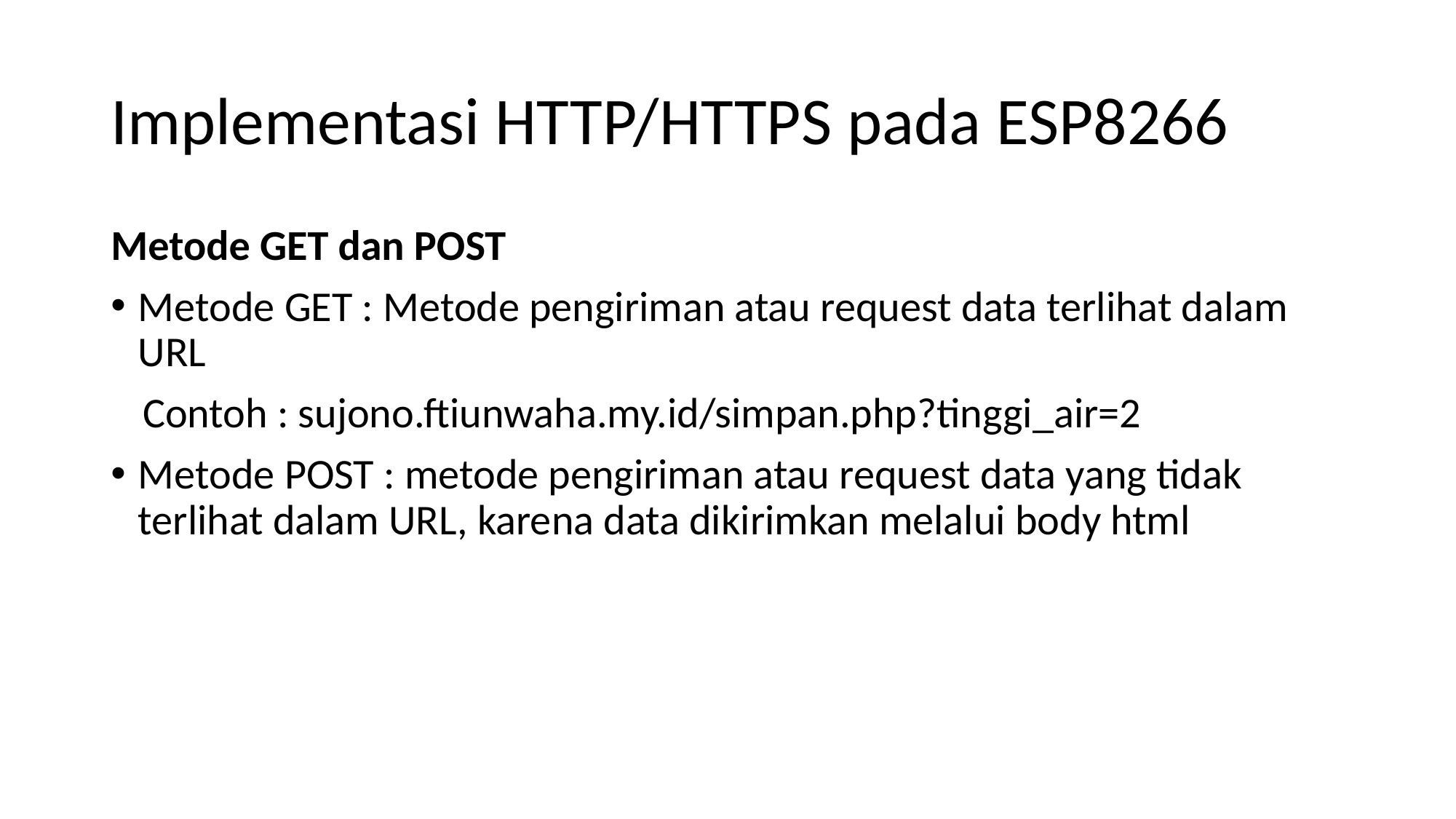

# Implementasi HTTP/HTTPS pada ESP8266
Metode GET dan POST
Metode GET : Metode pengiriman atau request data terlihat dalam URL
Contoh : sujono.ftiunwaha.my.id/simpan.php?tinggi_air=2
Metode POST : metode pengiriman atau request data yang tidak terlihat dalam URL, karena data dikirimkan melalui body html